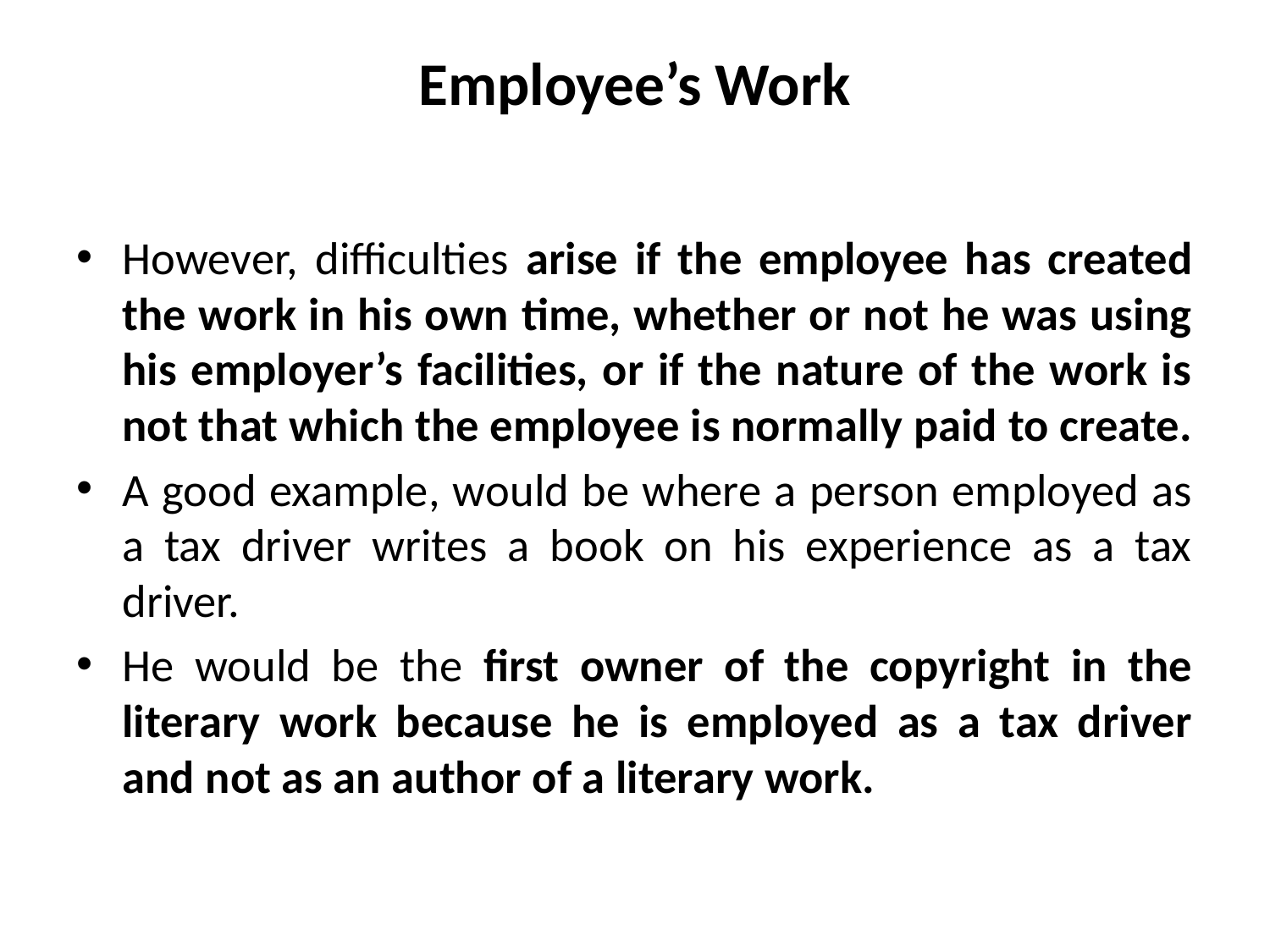

# Employee’s Work
However, difficulties arise if the employee has created the work in his own time, whether or not he was using his employer’s facilities, or if the nature of the work is not that which the employee is normally paid to create.
A good example, would be where a person employed as a tax driver writes a book on his experience as a tax driver.
He would be the first owner of the copyright in the literary work because he is employed as a tax driver and not as an author of a literary work.